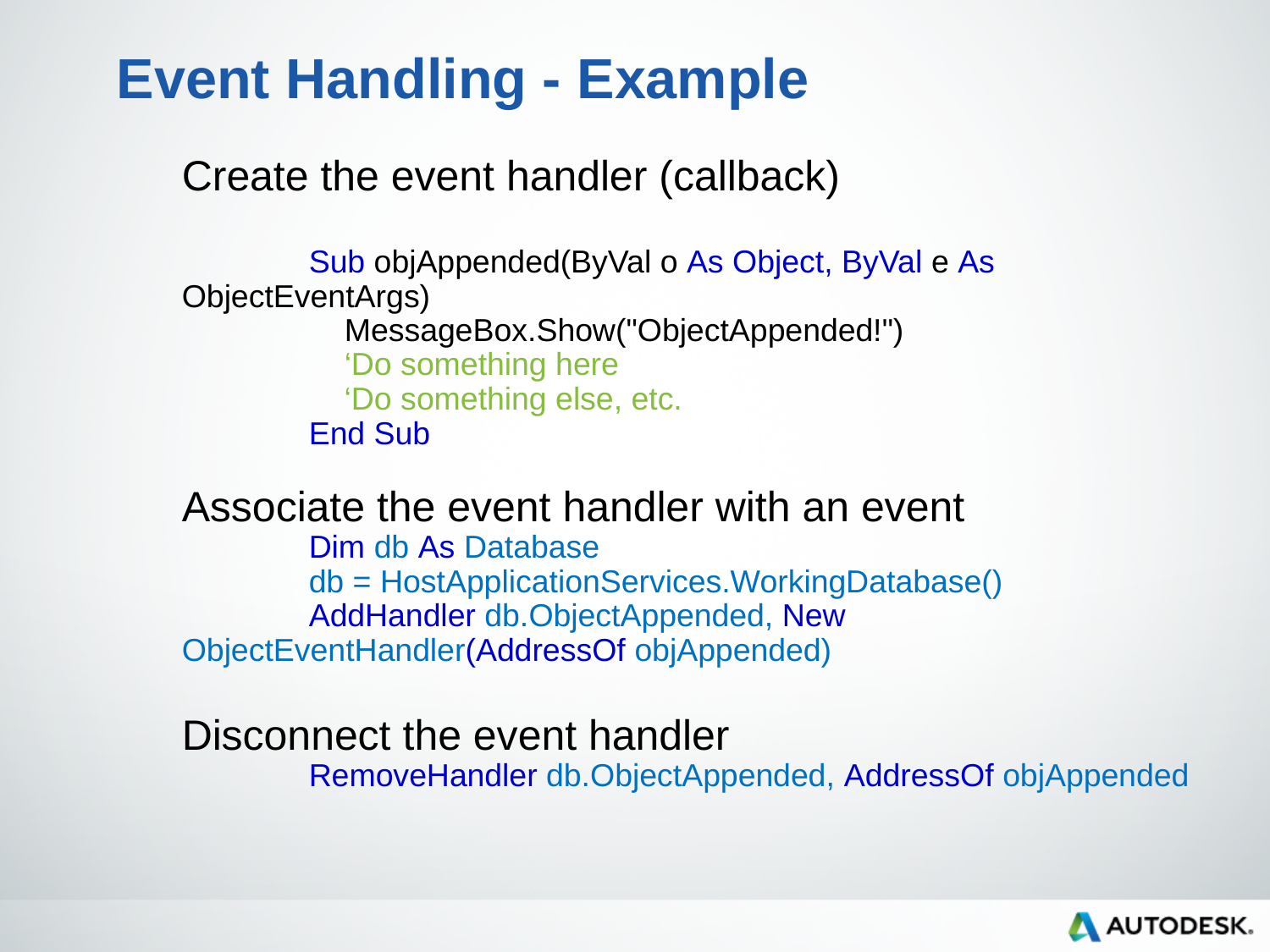

Event Handling - Example
Create the event handler (callback)

	Sub objAppended(ByVal o As Object, ByVal e As ObjectEventArgs)
	    MessageBox.Show("ObjectAppended!")
	    ‘Do something here
	    ‘Do something else, etc.
	End Sub

Associate the event handler with an event
	Dim db As Database
	db = HostApplicationServices.WorkingDatabase()
	AddHandler db.ObjectAppended, New ObjectEventHandler(AddressOf objAppended)

Disconnect the event handler
	RemoveHandler db.ObjectAppended, AddressOf objAppended